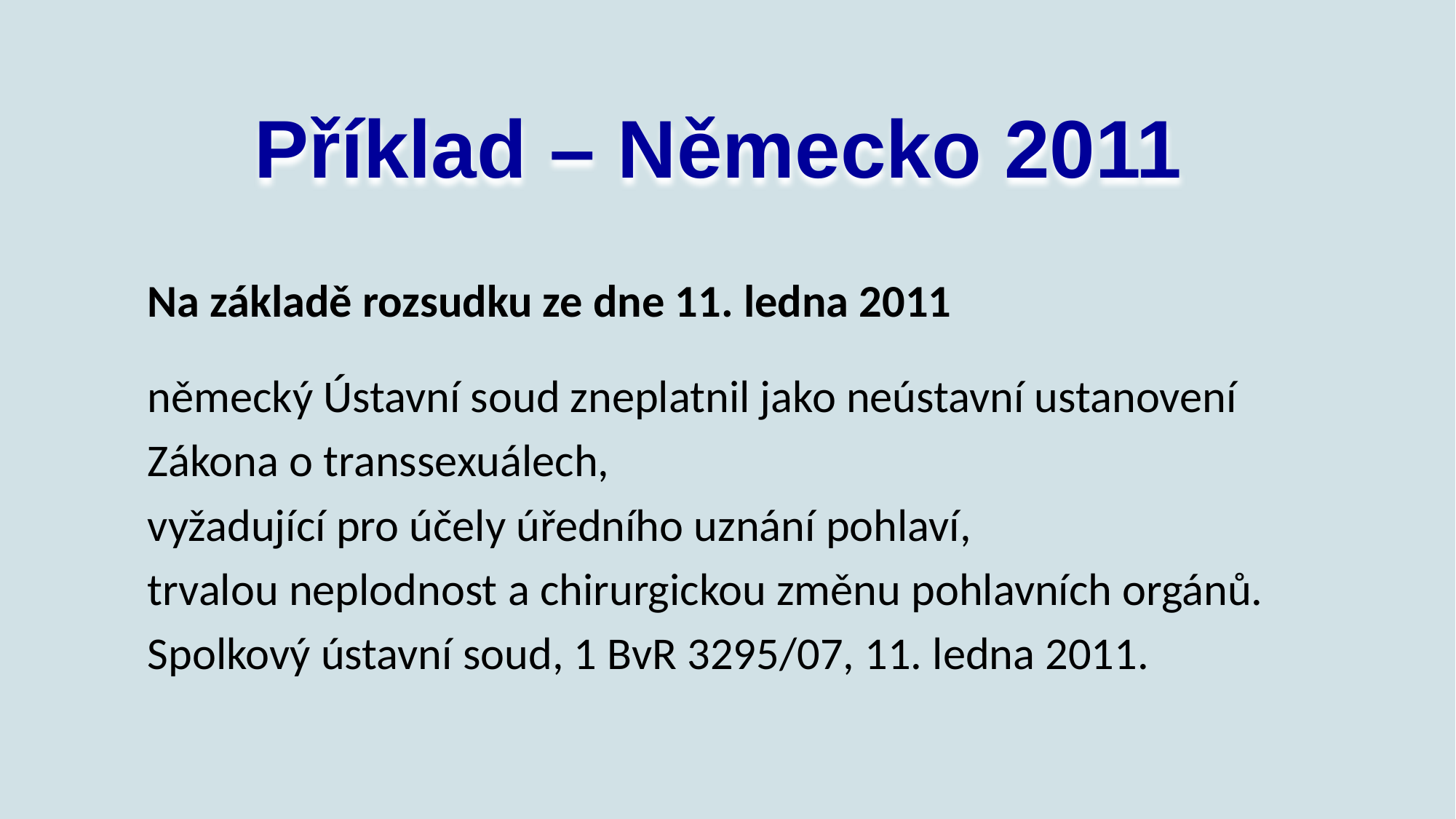

# Příklad – Německo 2011
    Na základě rozsudku ze dne 11. ledna 2011

    německý Ústavní soud zneplatnil jako neústavní ustanovení
    Zákona o transsexuálech,
    vyžadující pro účely úředního uznání pohlaví,
    trvalou neplodnost a chirurgickou změnu pohlavních orgánů.
    Spolkový ústavní soud, 1 BvR 3295/07, 11. ledna 2011.